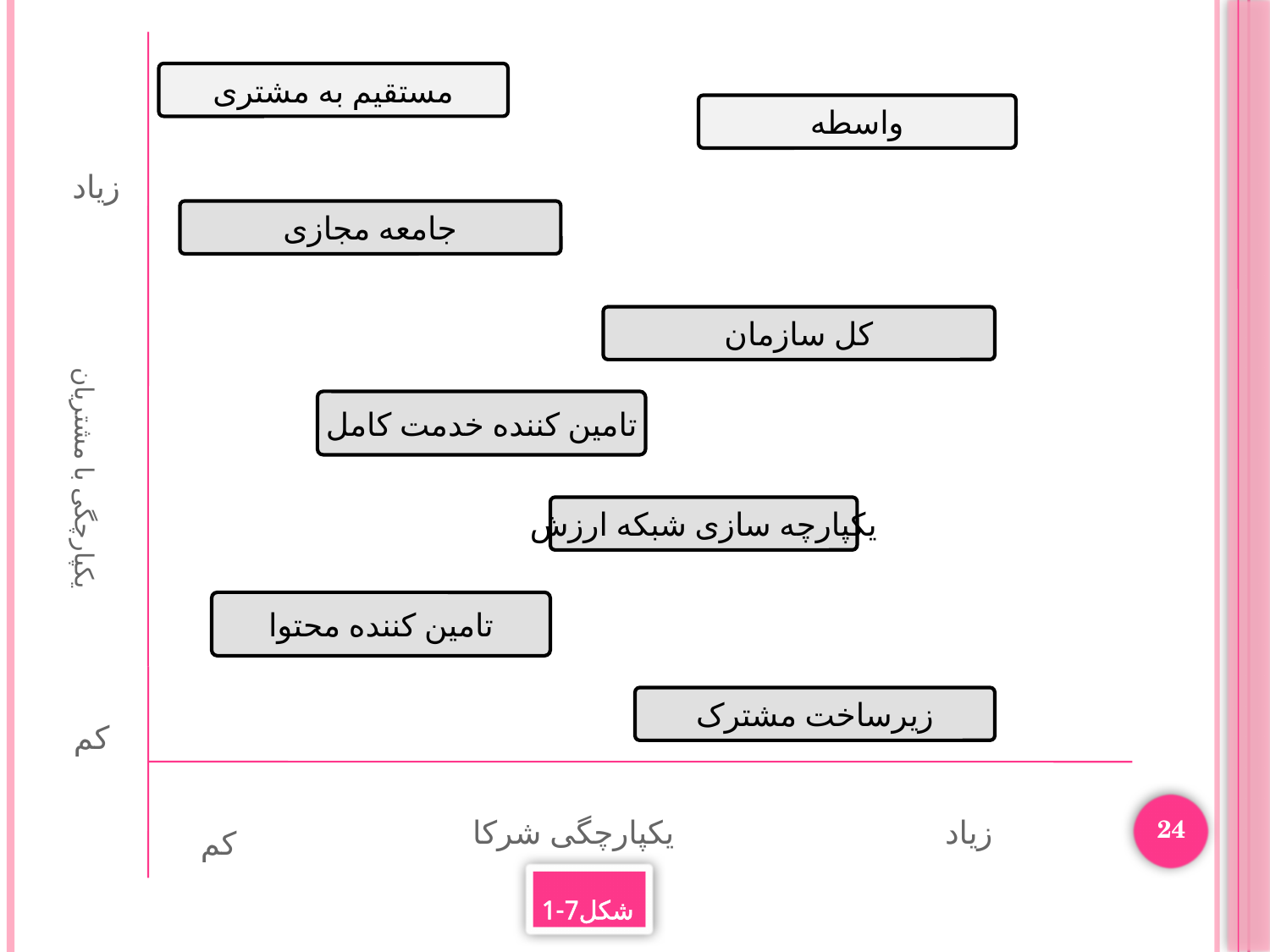

مستقیم به مشتری
واسطه
زیاد
جامعه مجازی
کل سازمان
تامین کننده خدمت کامل
# یکپارچگی با مشتریان
یکپارچه سازی شبکه ارزش
تامین کننده محتوا
زیرساخت مشترک
کم
یکپارچگی شرکا
زیاد
24
کم
شکل7-1